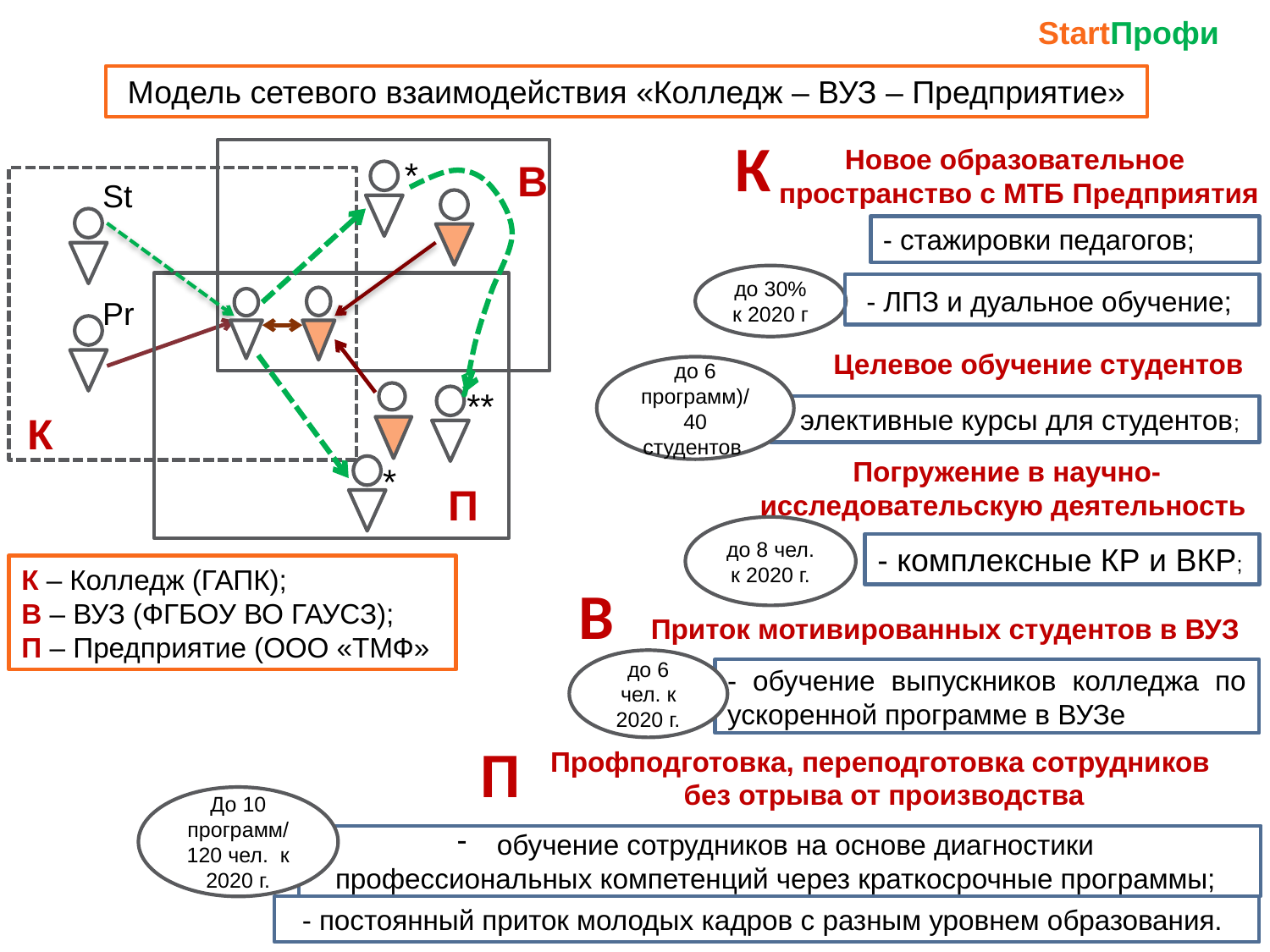

StartПрофи
Модель сетевого взаимодействия «Колледж – ВУЗ – Предприятие»
К
Новое образовательное
пространство с МТБ Предприятия

В

К

П

*
St

Pr
**
*
- стажировки педагогов;
до 30% к 2020 г
 - ЛПЗ и дуальное обучение;
Целевое обучение студентов
до 6 программ)/ 40 студентов
- элективные курсы для студентов;
Погружение в научно-
исследовательскую деятельность
до 8 чел. к 2020 г.
- комплексные КР и ВКР;
К – Колледж (ГАПК);
В – ВУЗ (ФГБОУ ВО ГАУСЗ);
П – Предприятие (ООО «ТМФ»
В
Приток мотивированных студентов в ВУЗ
до 6 чел. к 2020 г.
- обучение выпускников колледжа по ускоренной программе в ВУЗе
П
Профподготовка, переподготовка сотрудников
 без отрыва от производства
До 10 программ/ 120 чел.  к 2020 г.
обучение сотрудников на основе диагностики
профессиональных компетенций через краткосрочные программы;
- постоянный приток молодых кадров с разным уровнем образования.